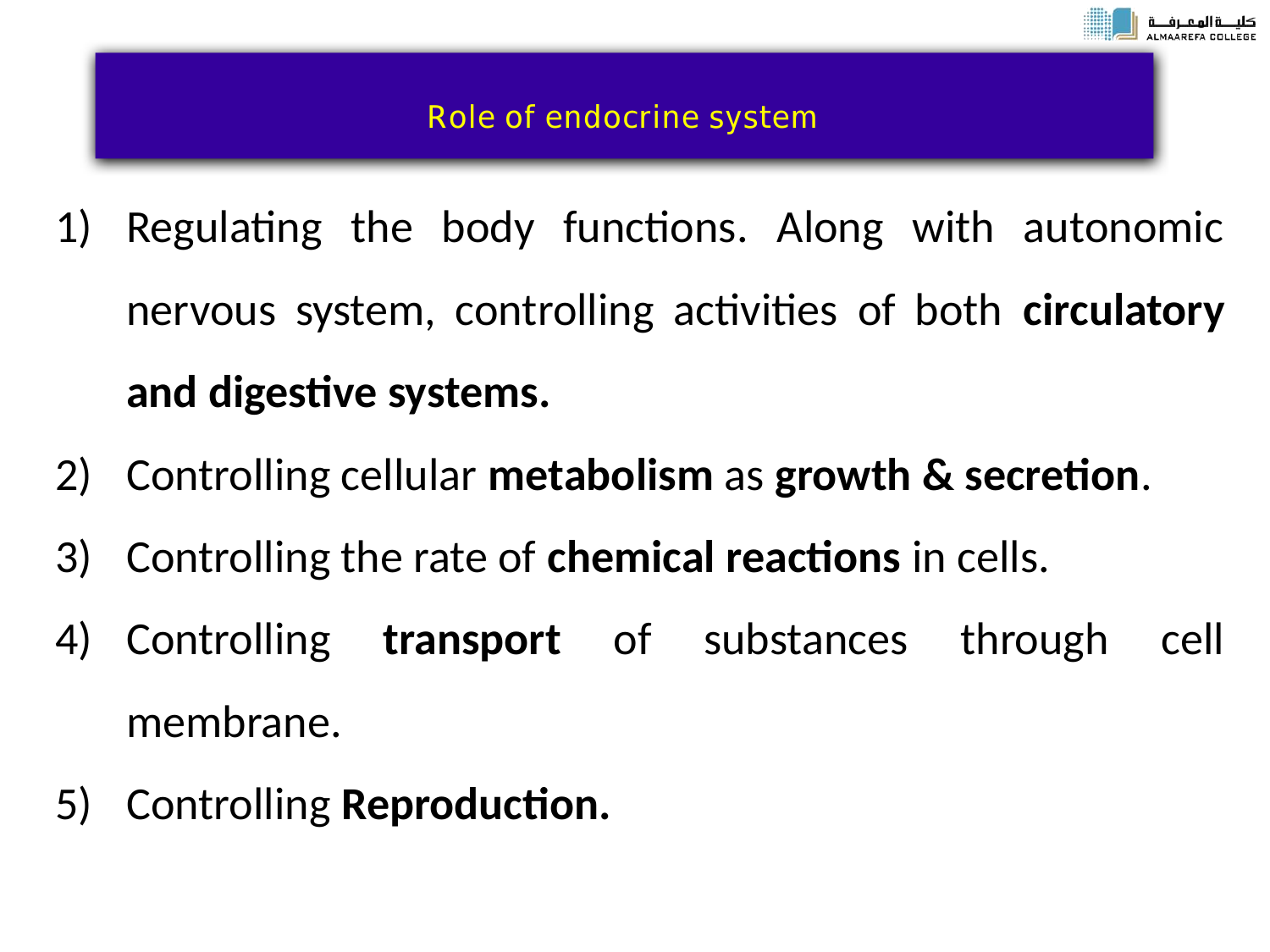

# Role of endocrine system
Regulating the body functions. Along with autonomic nervous system, controlling activities of both circulatory and digestive systems.
Controlling cellular metabolism as growth & secretion.
Controlling the rate of chemical reactions in cells.
Controlling transport of substances through cell membrane.
Controlling Reproduction.